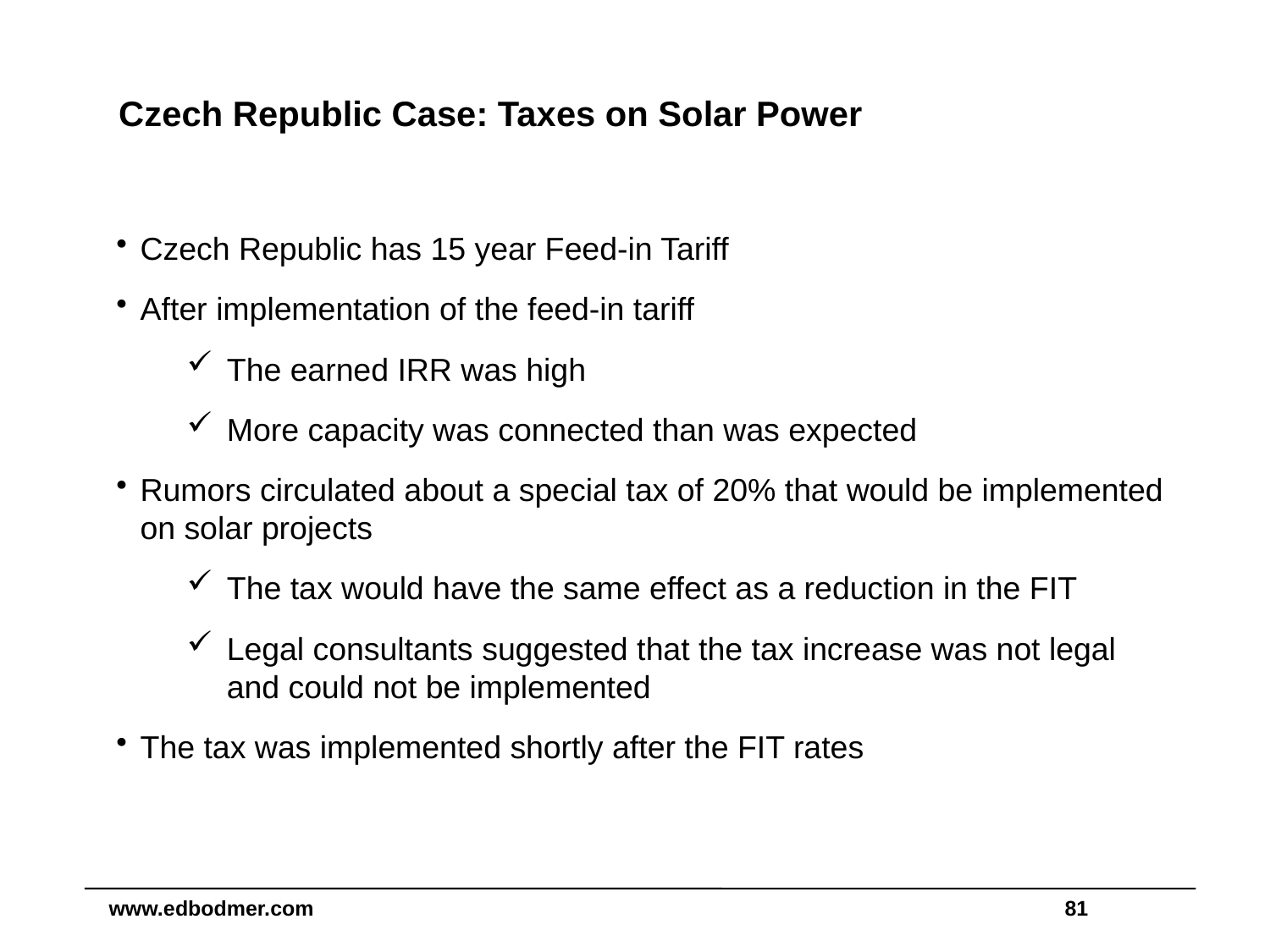

# Czech Republic Case: Taxes on Solar Power
Czech Republic has 15 year Feed-in Tariff
After implementation of the feed-in tariff
The earned IRR was high
More capacity was connected than was expected
Rumors circulated about a special tax of 20% that would be implemented on solar projects
The tax would have the same effect as a reduction in the FIT
Legal consultants suggested that the tax increase was not legal and could not be implemented
The tax was implemented shortly after the FIT rates